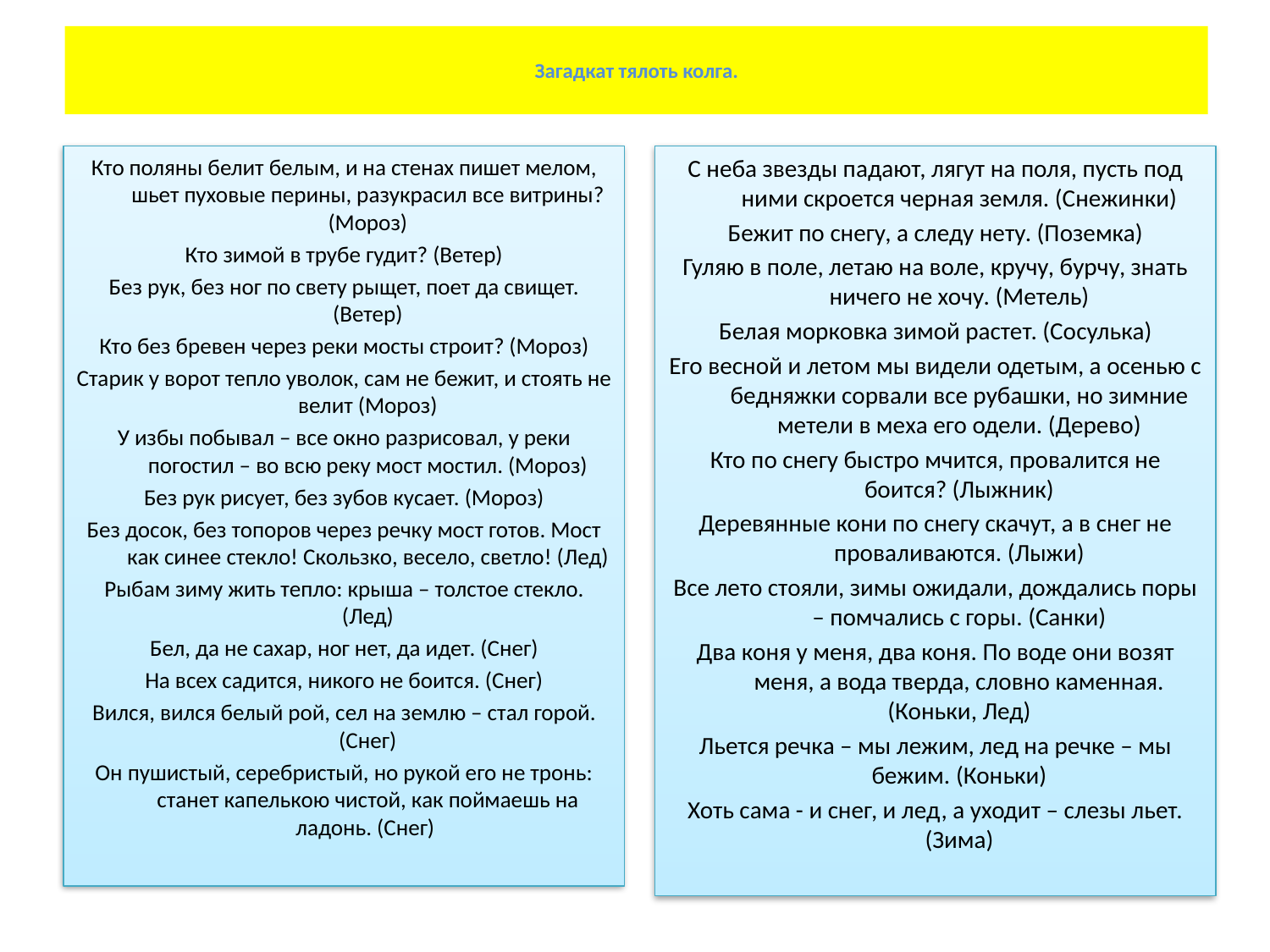

# Загадкат тялоть колга.
Кто поляны белит белым, и на стенах пишет мелом, шьет пуховые перины, разукрасил все витрины? (Мороз)
Кто зимой в трубе гудит? (Ветер)
Без рук, без ног по свету рыщет, поет да свищет. (Ветер)
Кто без бревен через реки мосты строит? (Мороз)
Старик у ворот тепло уволок, сам не бежит, и стоять не велит (Мороз)
У избы побывал – все окно разрисовал, у реки погостил – во всю реку мост мостил. (Мороз)
Без рук рисует, без зубов кусает. (Мороз)
Без досок, без топоров через речку мост готов. Мост как синее стекло! Скользко, весело, светло! (Лед)
Рыбам зиму жить тепло: крыша – толстое стекло. (Лед)
Бел, да не сахар, ног нет, да идет. (Снег)
На всех садится, никого не боится. (Снег)
Вился, вился белый рой, сел на землю – стал горой. (Снег)
Он пушистый, серебристый, но рукой его не тронь: станет капелькою чистой, как поймаешь на ладонь. (Снег)

С неба звезды падают, лягут на поля, пусть под ними скроется черная земля. (Снежинки)
Бежит по снегу, а следу нету. (Поземка)
Гуляю в поле, летаю на воле, кручу, бурчу, знать ничего не хочу. (Метель)
Белая морковка зимой растет. (Сосулька)
Его весной и летом мы видели одетым, а осенью с бедняжки сорвали все рубашки, но зимние метели в меха его одели. (Дерево)
Кто по снегу быстро мчится, провалится не боится? (Лыжник)
Деревянные кони по снегу скачут, а в снег не проваливаются. (Лыжи)
Все лето стояли, зимы ожидали, дождались поры – помчались с горы. (Санки)
Два коня у меня, два коня. По воде они возят меня, а вода тверда, словно каменная. (Коньки, Лед)
Льется речка – мы лежим, лед на речке – мы бежим. (Коньки)
Хоть сама - и снег, и лед, а уходит – слезы льет. (Зима)